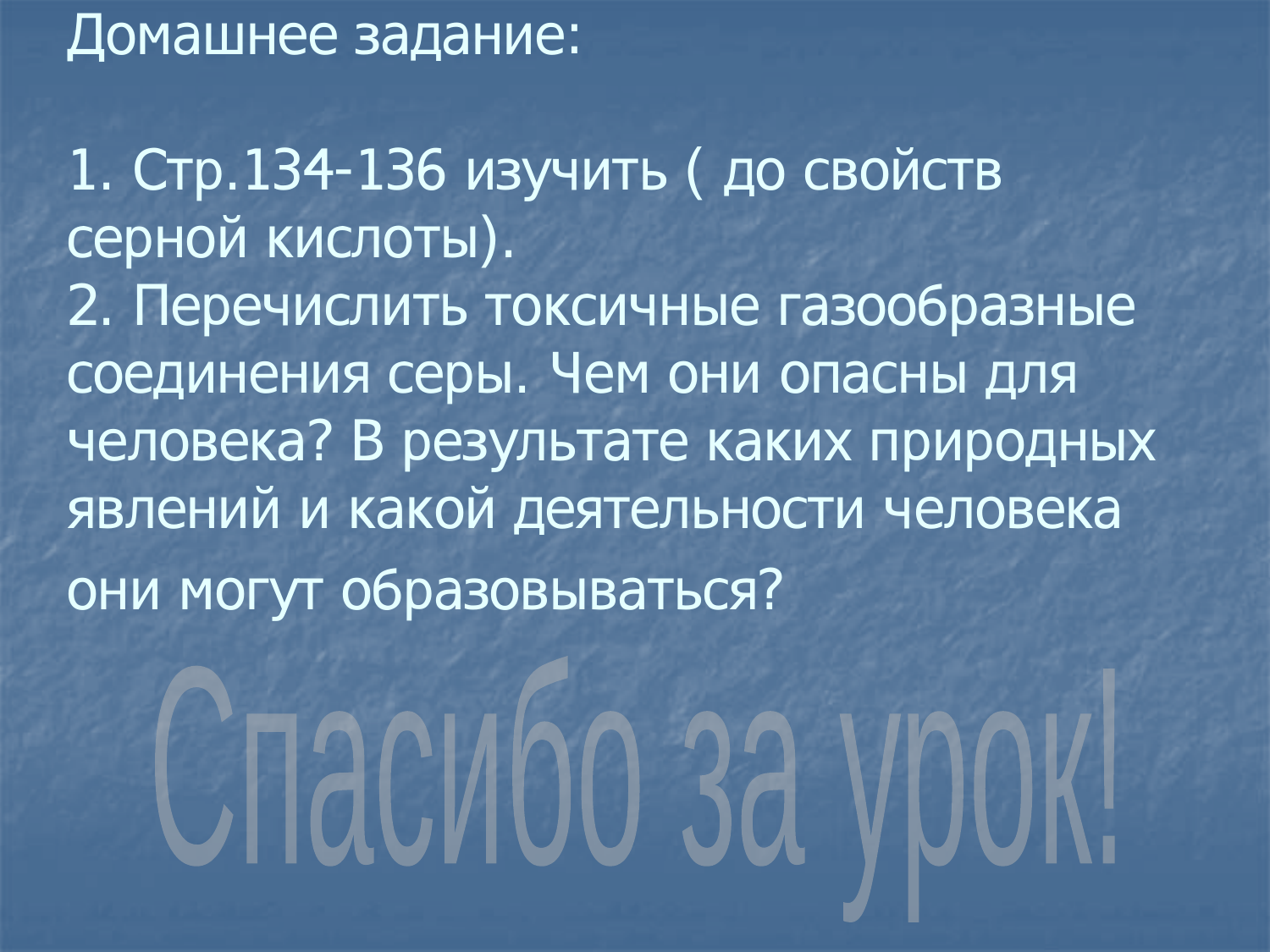

# Домашнее задание: 1. Стр.134-136 изучить ( до свойств серной кислоты). 2. Перечислить токсичные газообразные соединения серы. Чем они опасны для человека? В результате каких природных явлений и какой деятельности человека они могут образовываться?
Спасибо за урок!